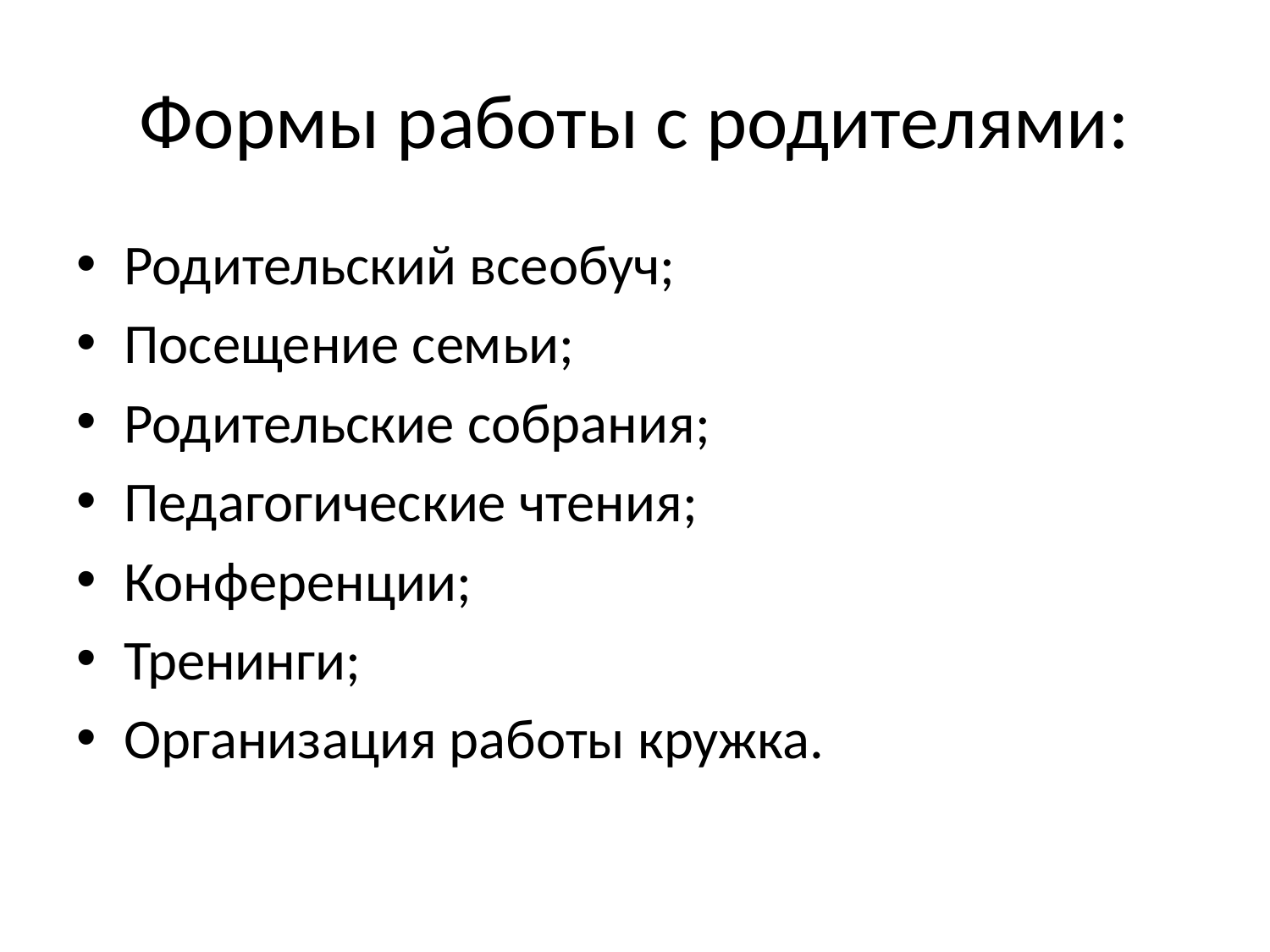

# Формы работы с родителями:
Родительский всеобуч;
Посещение семьи;
Родительские собрания;
Педагогические чтения;
Конференции;
Тренинги;
Организация работы кружка.